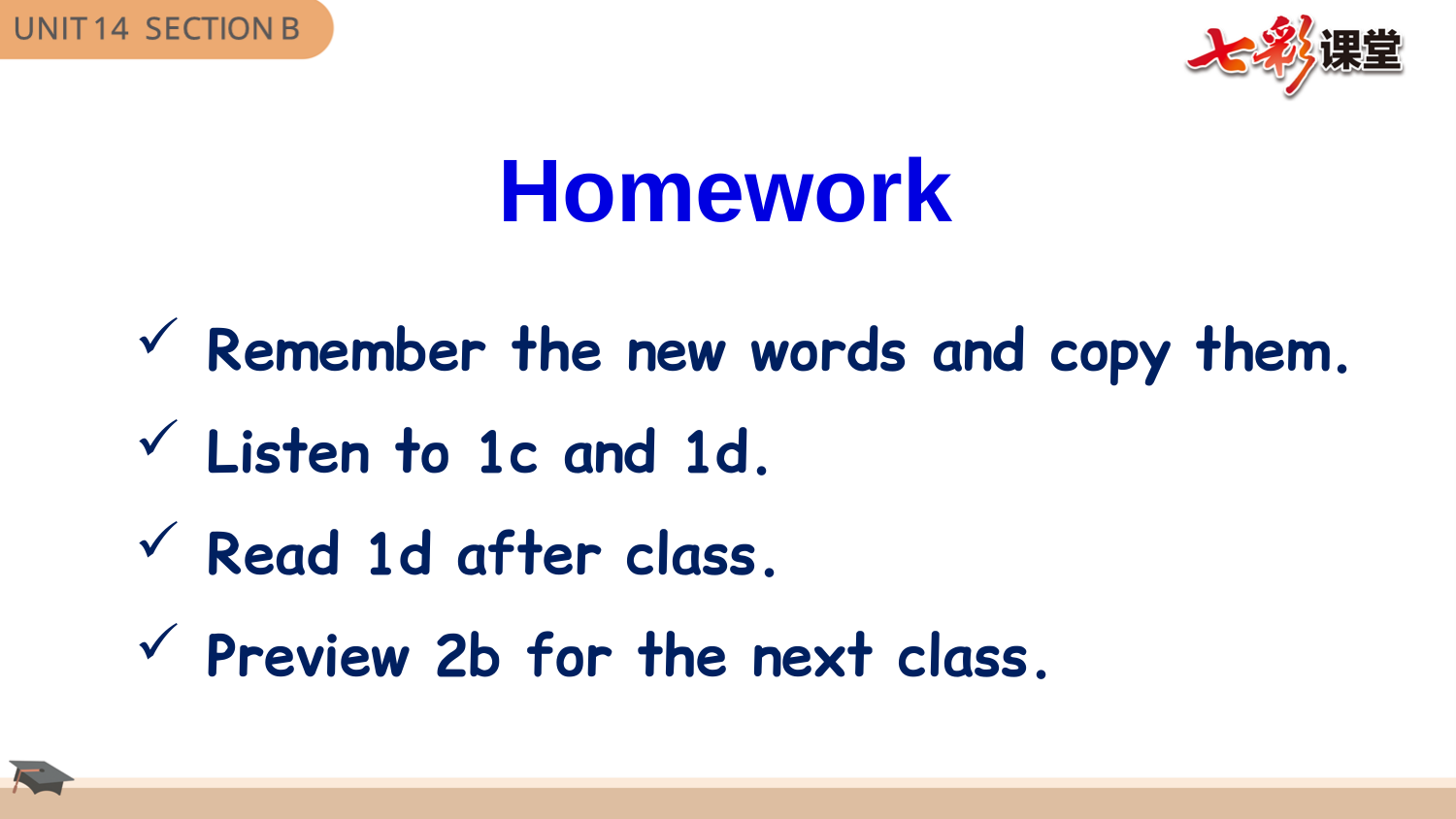

Homework
Remember the new words and copy them.
Listen to 1c and 1d.
Read 1d after class.
Preview 2b for the next class.